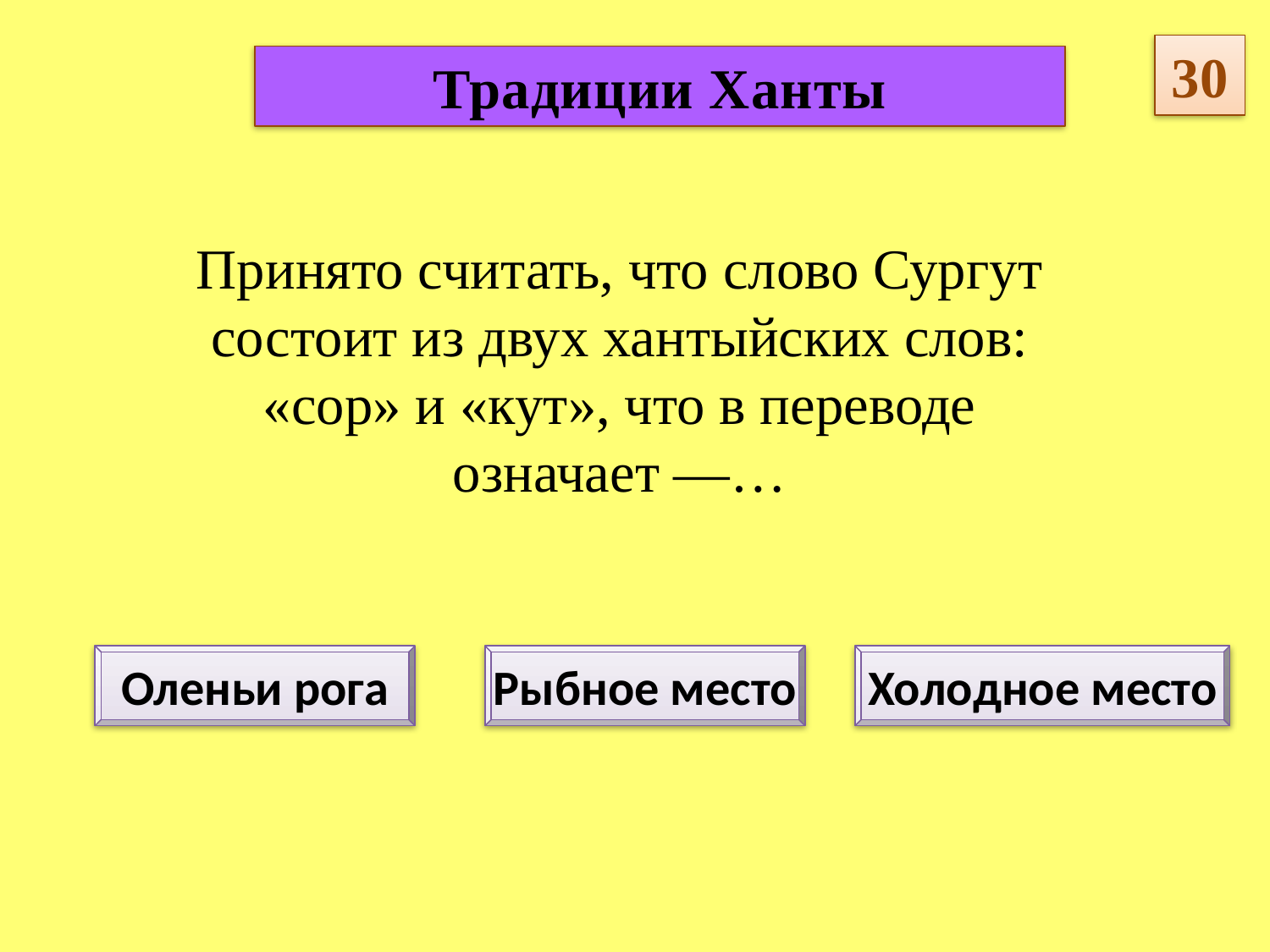

30
Традиции Ханты
Принято считать, что слово Сургут состоит из двух хантыйских слов: «сор» и «кут», что в переводе означает —…
Оленьи рога
Рыбное место
Холодное место